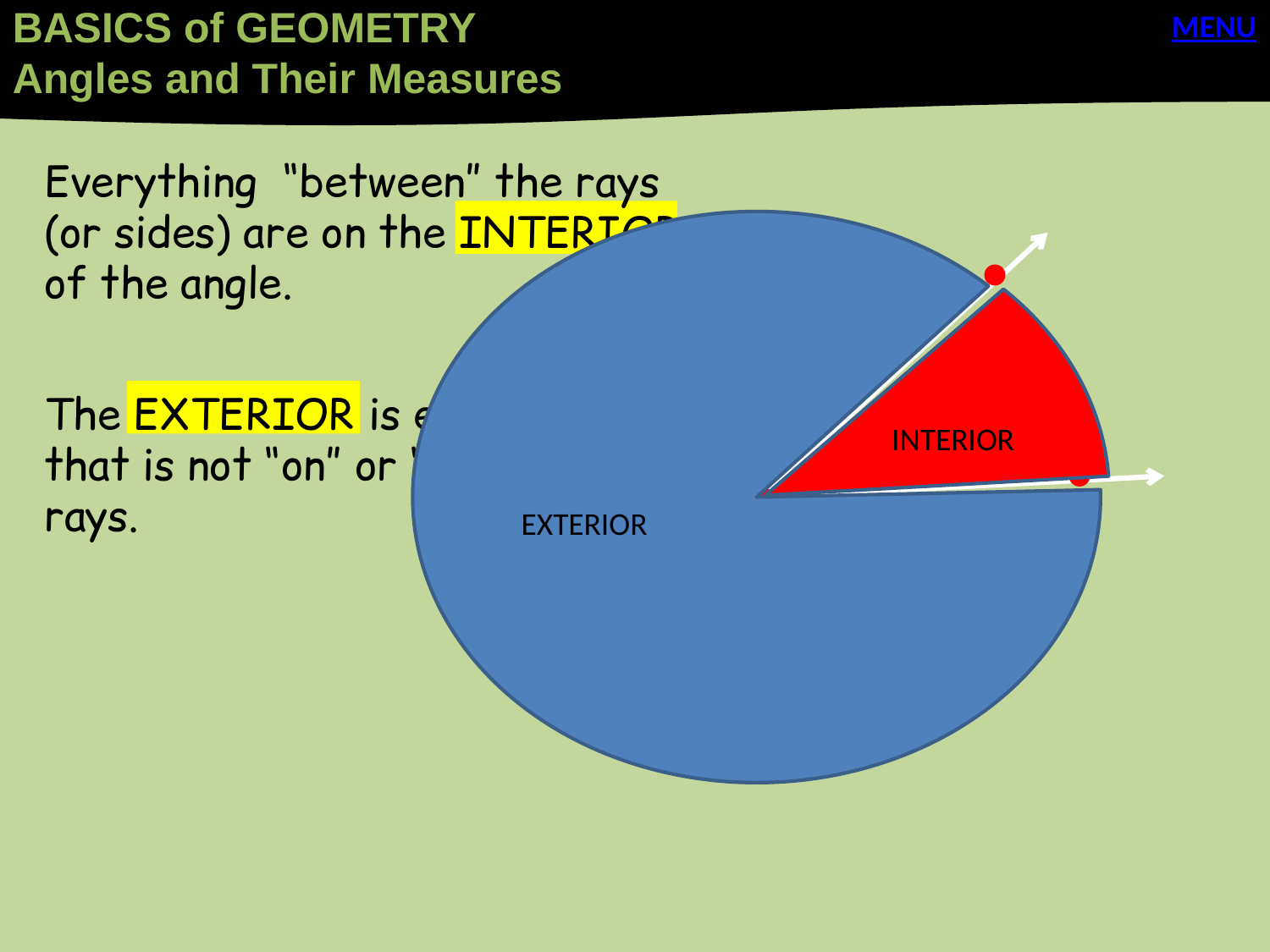

BASICS of GEOMETRY
Angles and Their Measures
MENU
Everything  “between” the rays (or sides) are on the INTERIOR of the angle.

The EXTERIOR is everything that is not “on” or “between” the rays.

INTERIOR
EXTERIOR